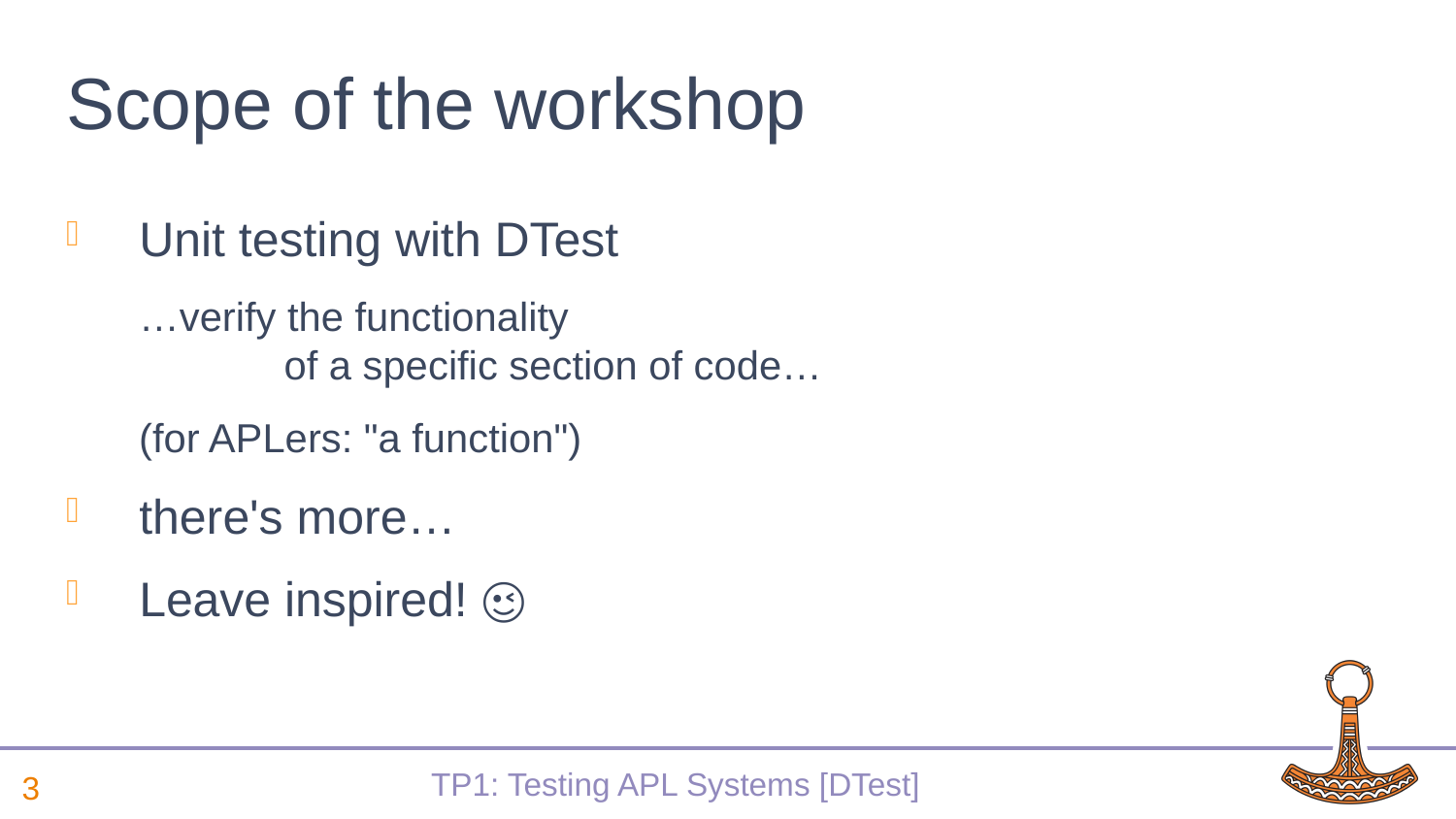

# Scope of the workshop
Unit testing with DTest
…verify the functionality
             of a specific section of code…
(for APLers: "a function")
there's more…
Leave inspired! 😉